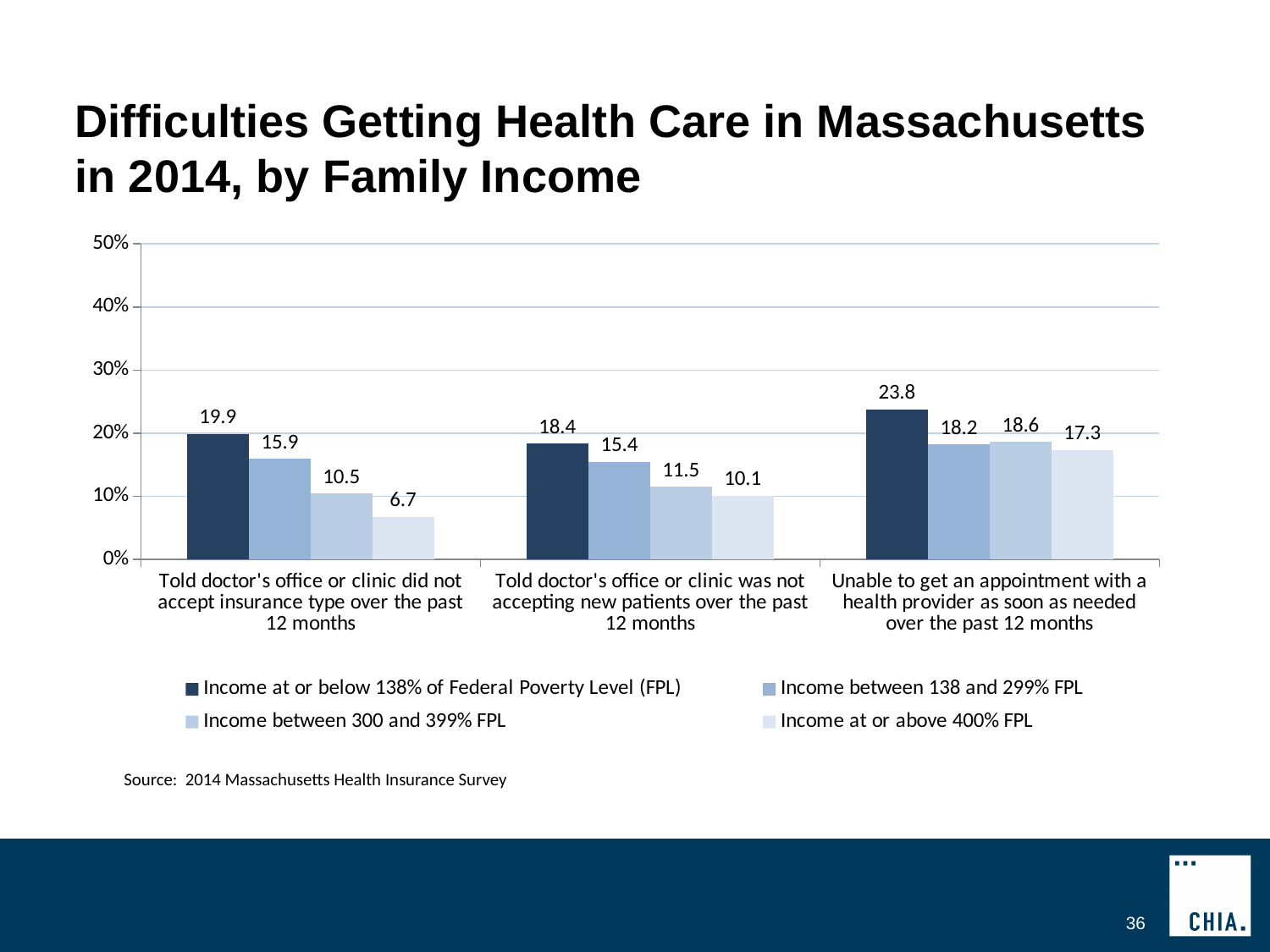

# Difficulties Getting Health Care in Massachusetts in 2014, by Family Income

### Chart

| Category | Income at or below 138% of Federal Poverty Level (FPL) | Income between 138 and 299% FPL | Income between 300 and 399% FPL | Income at or above 400% FPL |
|---|---|---|---|---|
| Told doctor's office or clinic did not accept insurance type over the past 12 months | 19.928679439368967 | 15.920753946945354 | 10.474339864903964 | 6.729860726647008 |
| Told doctor's office or clinic was not accepting new patients over the past 12 months | 18.36313845855064 | 15.432848086249962 | 11.53960406557622 | 10.083140210159678 |
| Unable to get an appointment with a health provider as soon as needed over the past 12 months | 23.778372535866353 | 18.196539956290824 | 18.646412421128566 | 17.287895105235755 |
Source:  2014 Massachusetts Health Insurance Survey
36